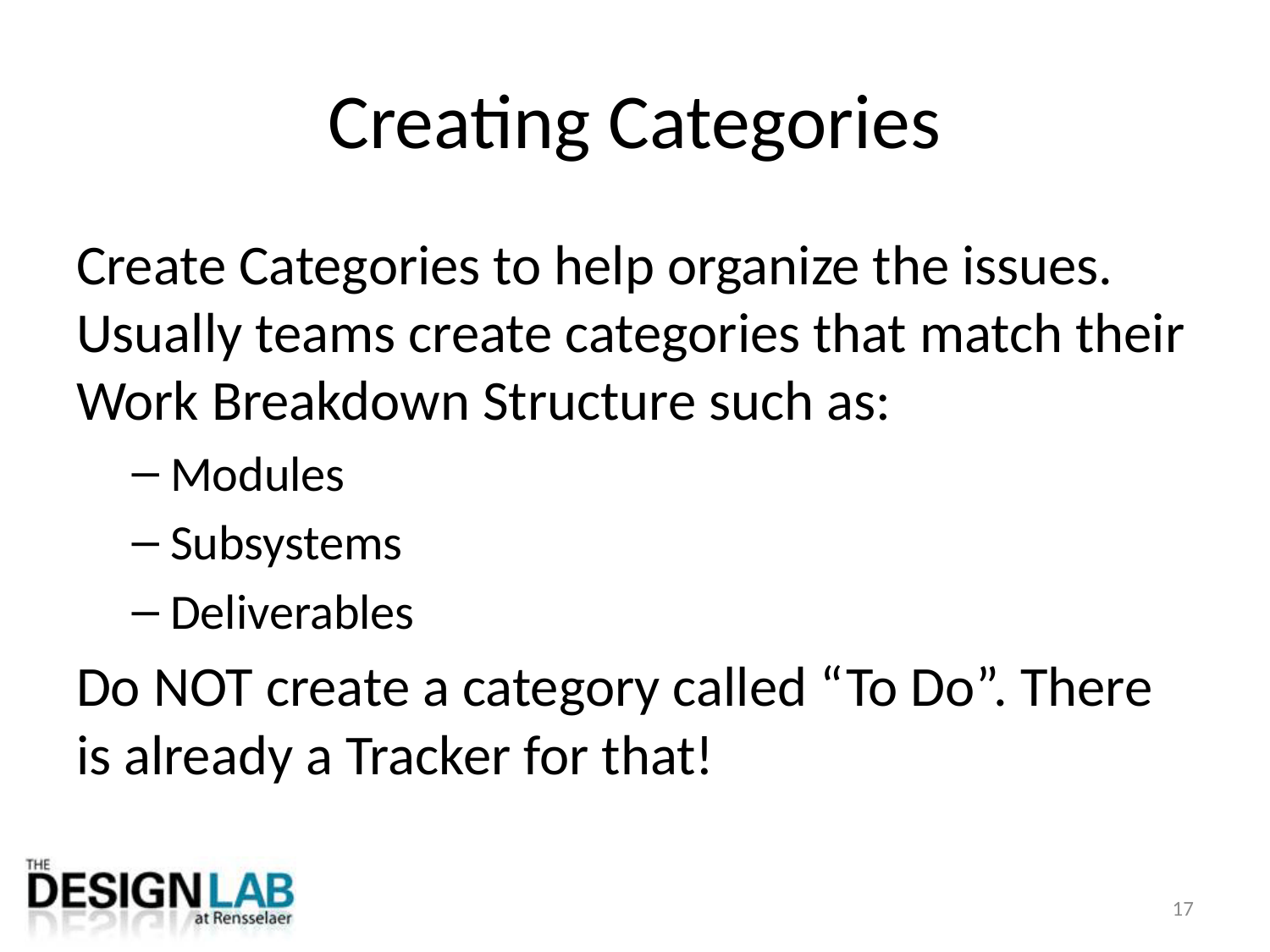

# Creating Categories
Create Categories to help organize the issues. Usually teams create categories that match their Work Breakdown Structure such as:
 Modules
 Subsystems
 Deliverables
Do NOT create a category called “To Do”. There is already a Tracker for that!

17